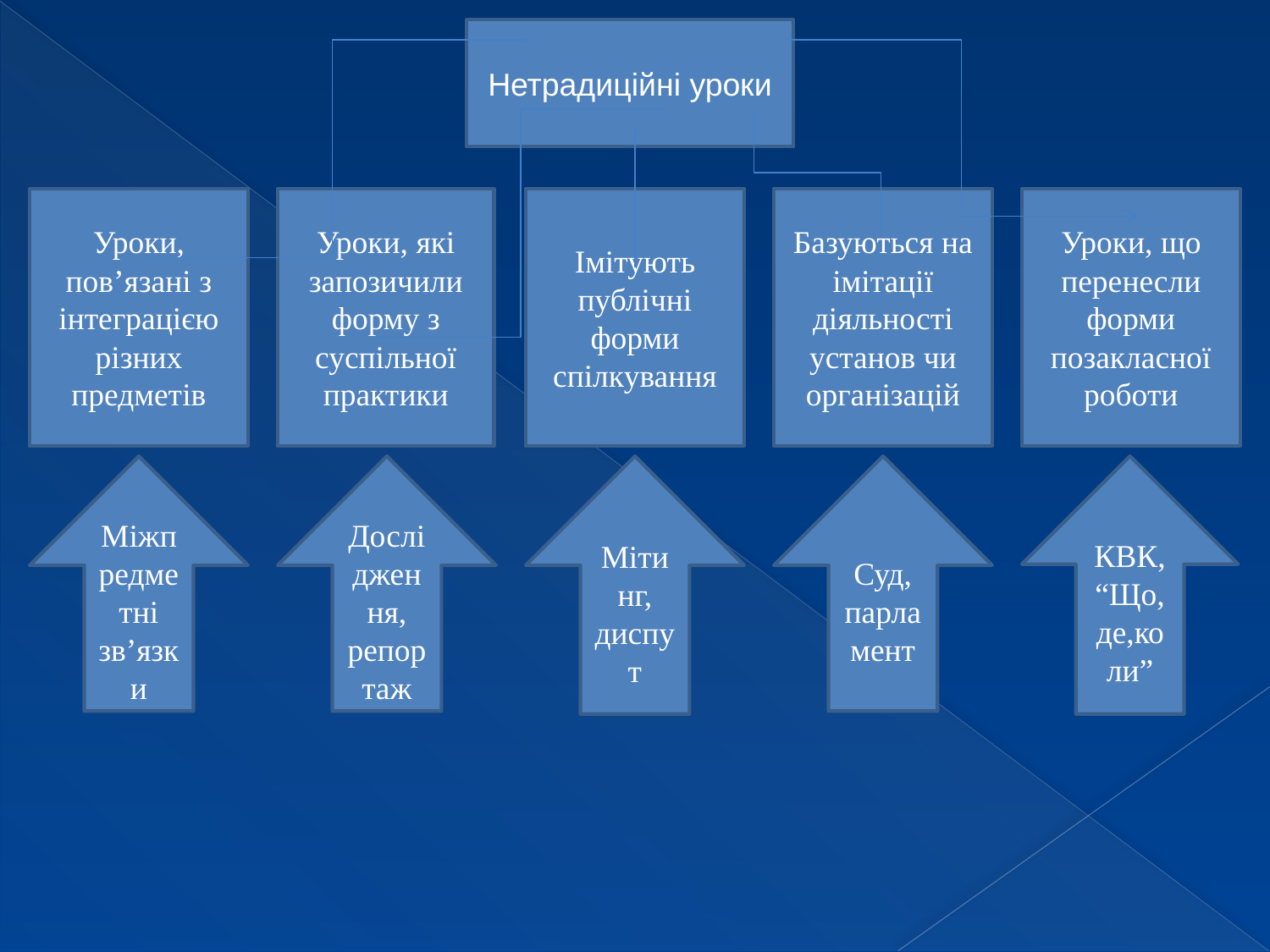

Нетрадиційні уроки
Уроки, пов’язані з інтеграцією різних предметів
Уроки, які запозичили форму з суспільної практики
Імітують публічні форми спілкування
Базуються на імітації діяльності установ чи організацій
Уроки, що перенесли форми позакласної роботи
Міжпредметні зв’язки
Дослідження, репортаж
Мітинг, диспут
Суд, парламент
КВК, “Що, де,коли”